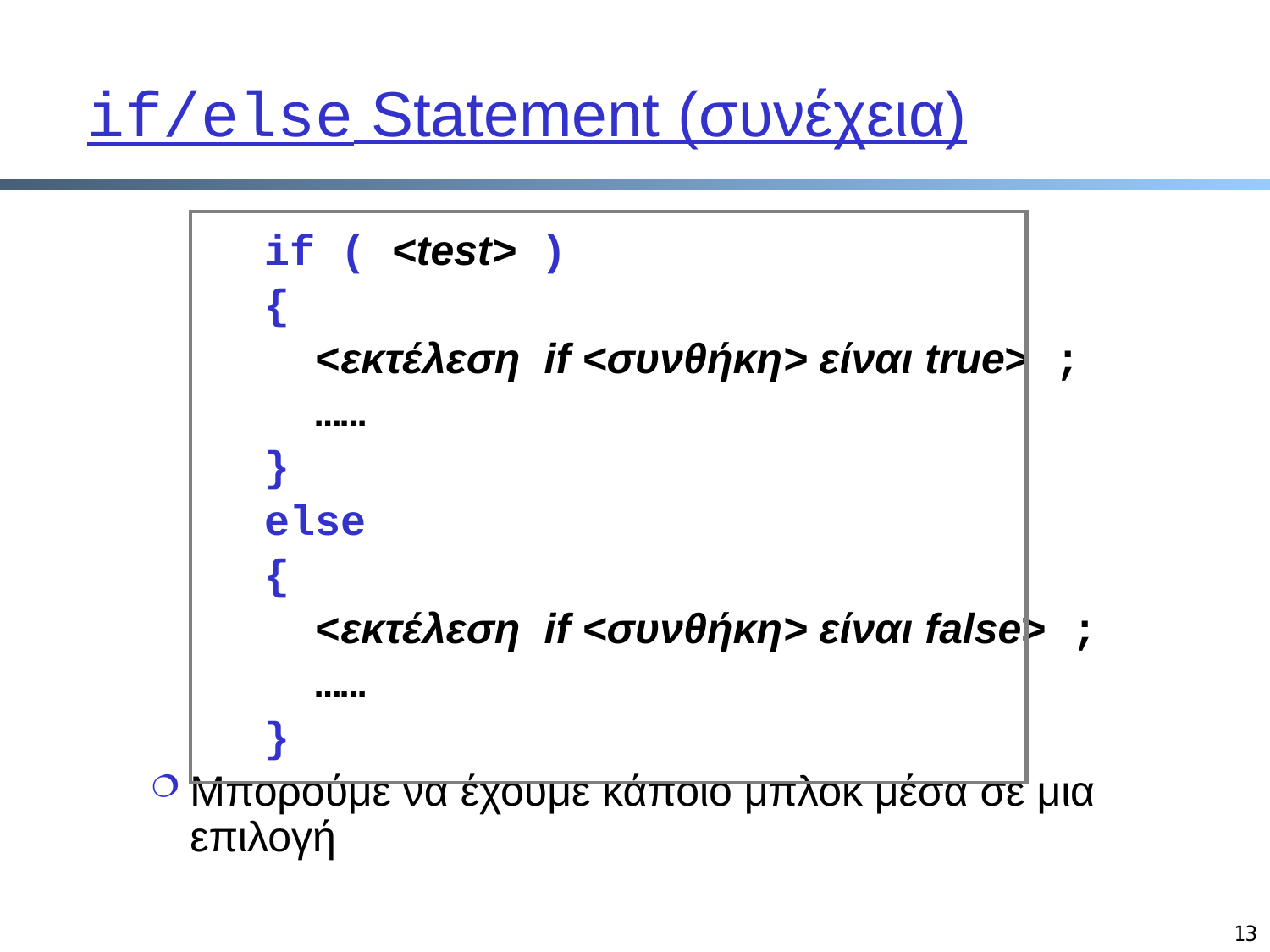

# if/else Statement (συνέχεια)

       if ( <test> )
       {
         <εκτέλεση  if <συνθήκη> είναι true> ;
         ……
       }
       else
       {
         <εκτέλεση  if <συνθήκη> είναι false> ;
         ……
       }
Μπορούμε να έχουμε κάποιο μπλοκ μέσα σε μια επιλογή
13